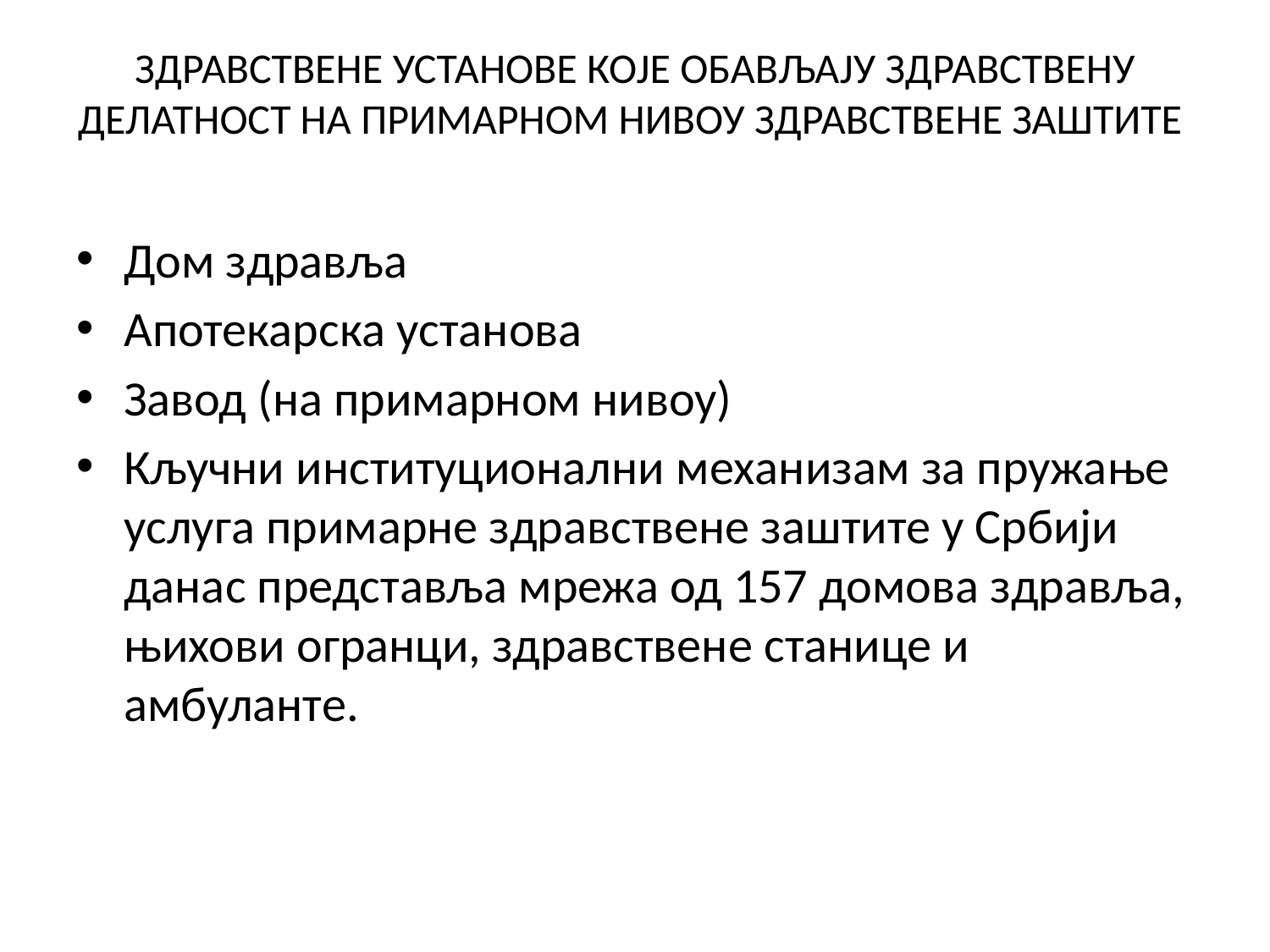

# ЗДРАВСТВЕНЕ УСТАНОВЕ КОЈЕ ОБАВЉАЈУ ЗДРАВСТВЕНУ ДЕЛАТНОСТ НА ПРИМАРНОМ НИВОУ ЗДРАВСТВЕНЕ ЗАШТИТЕ
Дом здравља
Апотекарска установа
Завод (на примарном нивоу)
Кључни институционални механизам за пружање услуга примарне здравствене заштите у Србији данас представља мрежа од 157 домова здравља, њихови огранци, здравствене станице и амбуланте.